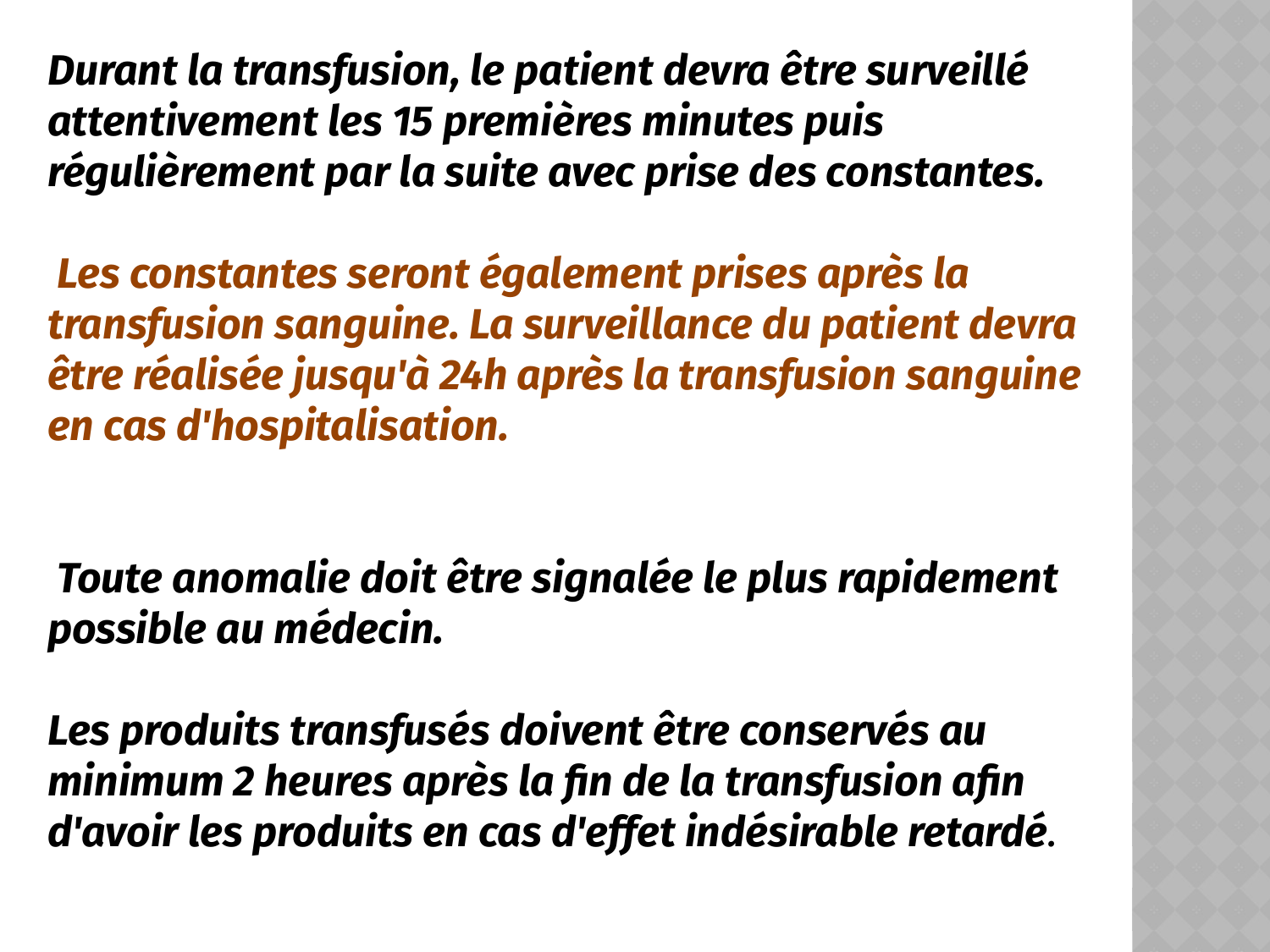

Durant la transfusion, le patient devra être surveillé attentivement les 15 premières minutes puis régulièrement par la suite avec prise des constantes.

 Les constantes seront également prises après la transfusion sanguine. La surveillance du patient devra être réalisée jusqu'à 24h après la transfusion sanguine en cas d'hospitalisation.

 Toute anomalie doit être signalée le plus rapidement possible au médecin.

Les produits transfusés doivent être conservés au minimum 2 heures après la fin de la transfusion afin d'avoir les produits en cas d'effet indésirable retardé.